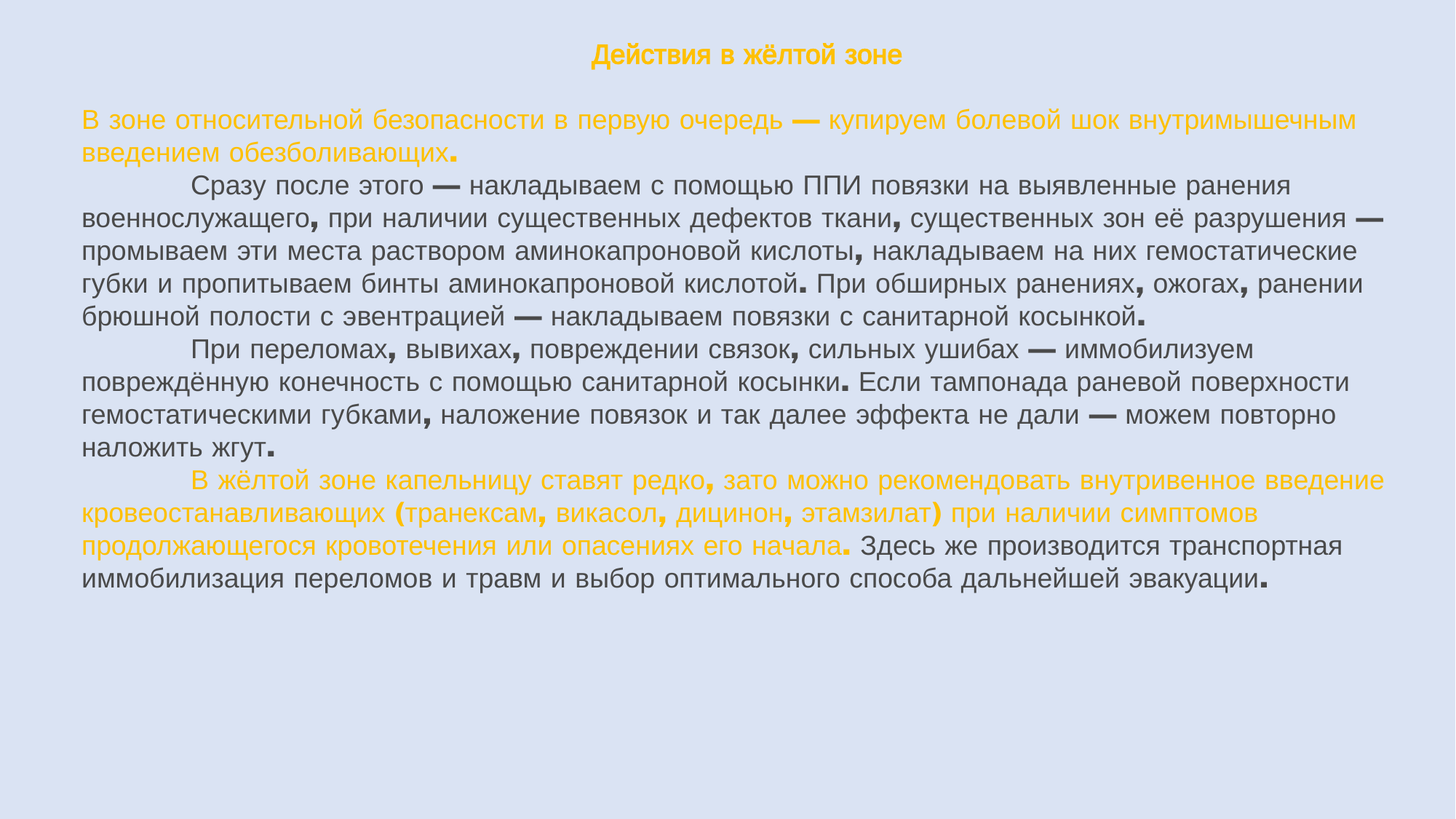

Действия в жёлтой зоне

В зоне относительной безопасности в первую очередь — купируем болевой шок внутримышечным введением обезболивающих.
	Сразу после этого — накладываем с помощью ППИ повязки на выявленные ранения военнослужащего, при наличии существенных дефектов ткани, существенных зон её разрушения — промываем эти места раствором аминокапроновой кислоты, накладываем на них гемостатические губки и пропитываем бинты аминокапроновой кислотой. При обширных ранениях, ожогах, ранении брюшной полости с эвентрацией — накладываем повязки с санитарной косынкой.
	При переломах, вывихах, повреждении связок, сильных ушибах — иммобилизуем повреждённую конечность с помощью санитарной косынки. Если тампонада раневой поверхности гемостатическими губками, наложение повязок и так далее эффекта не дали — можем повторно наложить жгут.
	В жёлтой зоне капельницу ставят редко, зато можно рекомендовать внутривенное введение кровеостанавливающих (транексам, викасол, дицинон, этамзилат) при наличии симптомов продолжающегося кровотечения или опасениях его начала. Здесь же производится транспортная иммобилизация переломов и травм и выбор оптимального способа дальнейшей эвакуации.